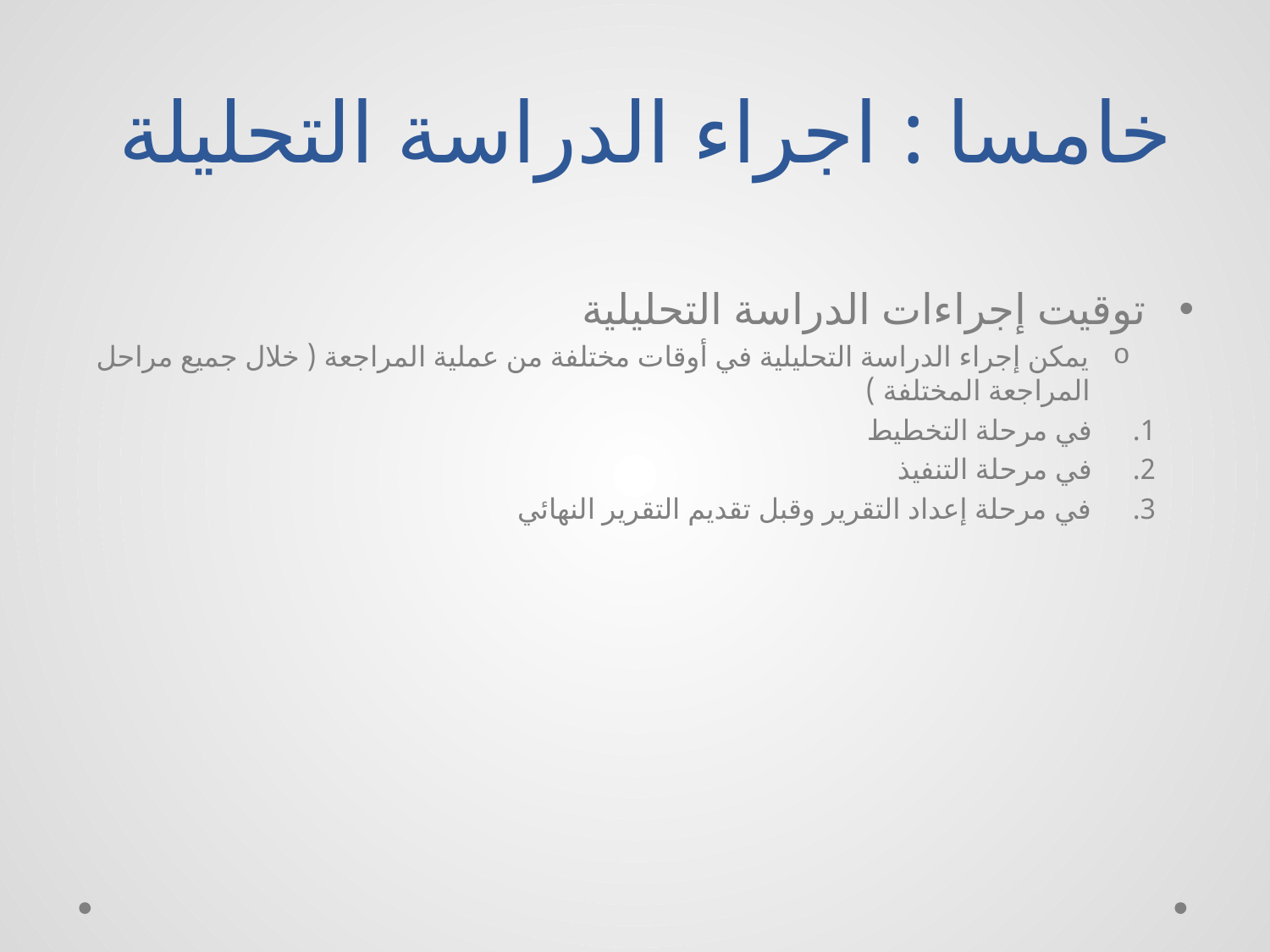

# خامسا : اجراء الدراسة التحليلة
توقيت إجراءات الدراسة التحليلية
يمكن إجراء الدراسة التحليلية في أوقات مختلفة من عملية المراجعة ( خلال جميع مراحل المراجعة المختلفة )
في مرحلة التخطيط
في مرحلة التنفيذ
في مرحلة إعداد التقرير وقبل تقديم التقرير النهائي